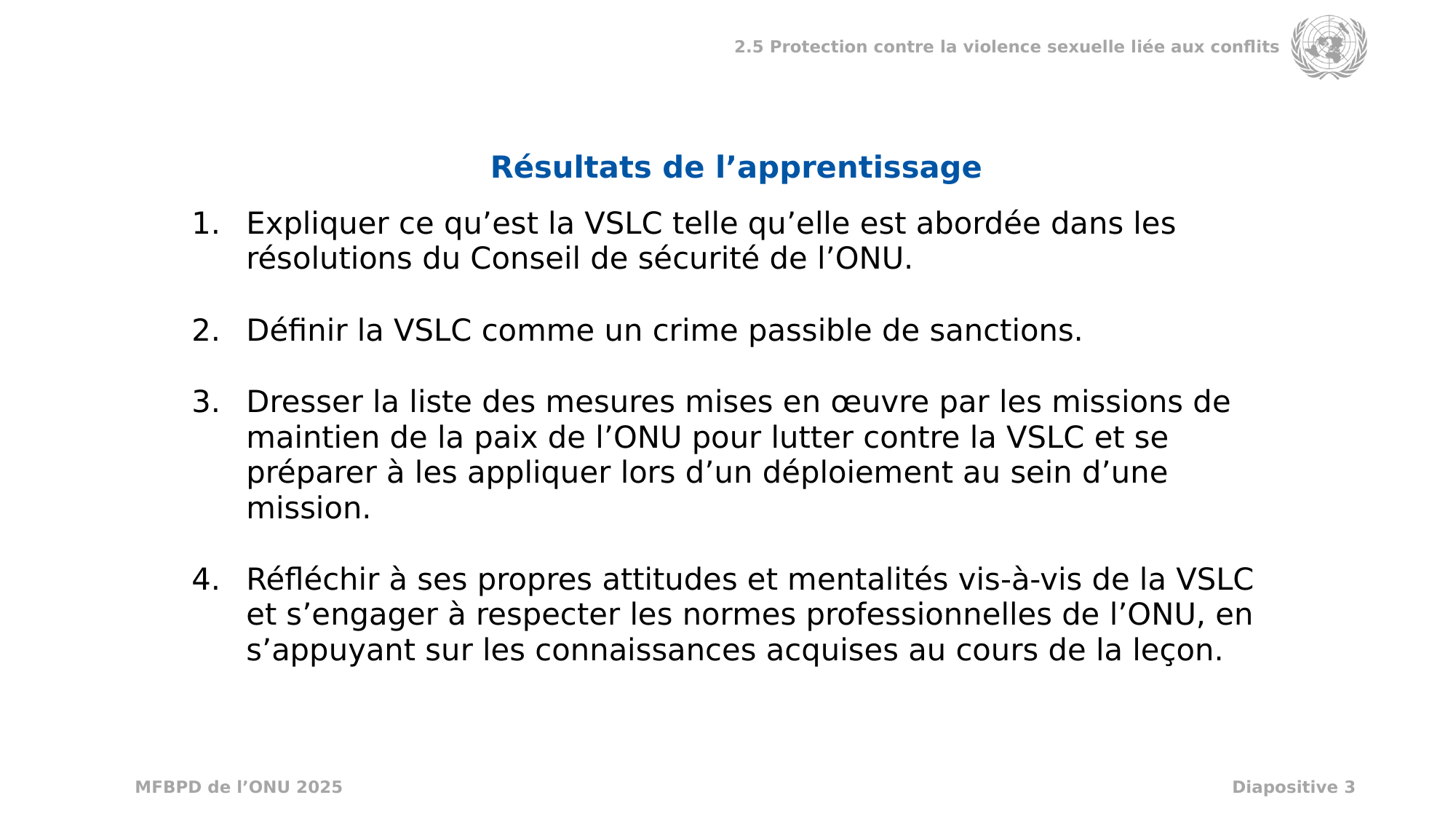

| Résultats de l’apprentissage |
| --- |
| Expliquer ce qu’est la VSLC telle qu’elle est abordée dans les résolutions du Conseil de sécurité de l’ONU. Définir la VSLC comme un crime passible de sanctions. Dresser la liste des mesures mises en œuvre par les missions de maintien de la paix de l’ONU pour lutter contre la VSLC et se préparer à les appliquer lors d’un déploiement au sein d’une mission. Réfléchir à ses propres attitudes et mentalités vis-à-vis de la VSLC et s’engager à respecter les normes professionnelles de l’ONU, en s’appuyant sur les connaissances acquises au cours de la leçon. |